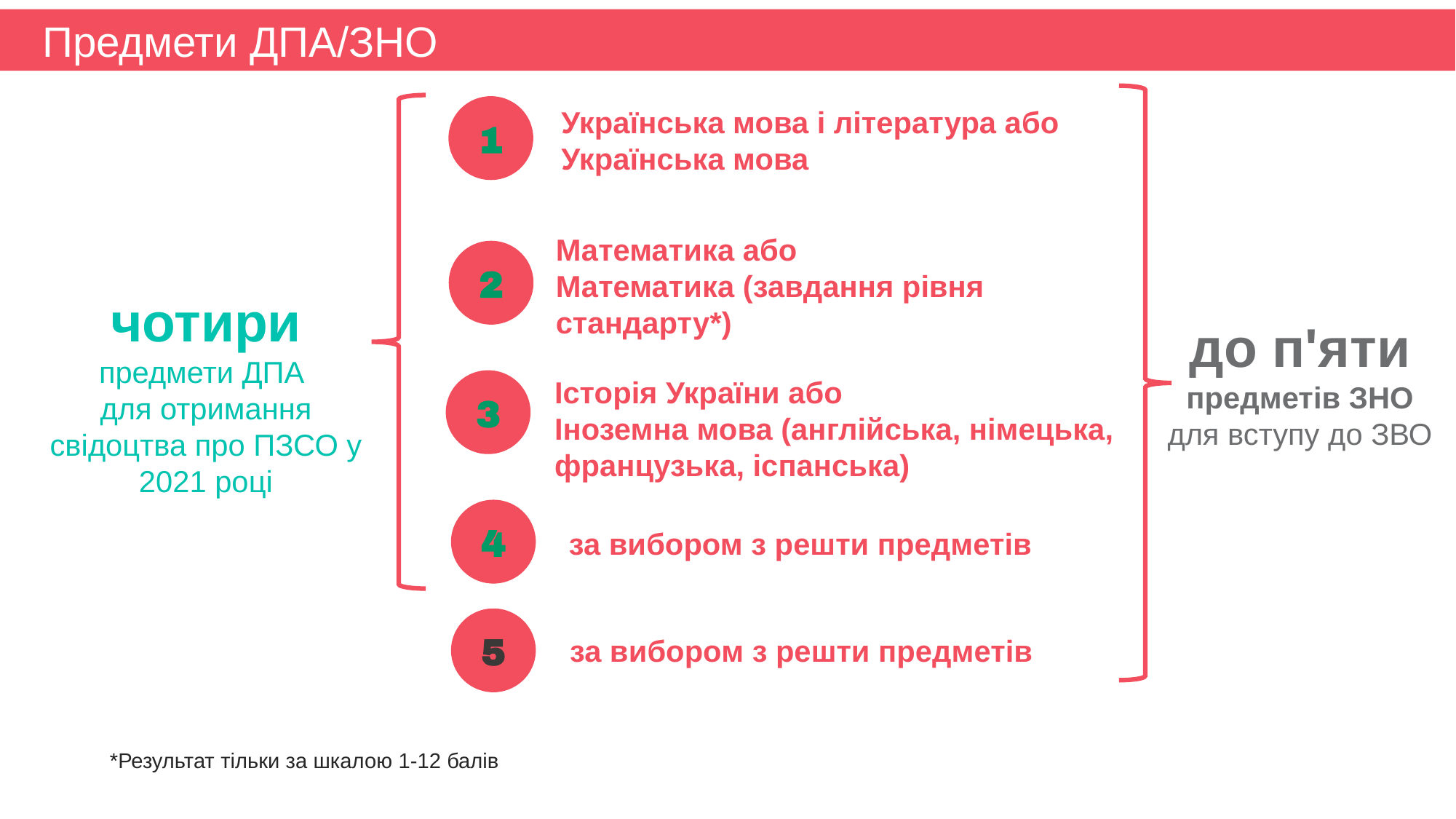

Предмети ДПА/ЗНО

1
Українська мова і література або
Українська мова
Математика або
Математика (завдання рівня стандарту*)
2
чотири
предмети ДПА
для отримання свідоцтва про ПЗСО у 2021 році
до п'яти
предметів ЗНО
для вступу до ЗВО

Історія України або
Іноземна мова (англійська, німецька, французька, іспанська)
3
4
за вибором з решти предметів
5
за вибором з решти предметів
*Результат тільки за шкалою 1-12 балів